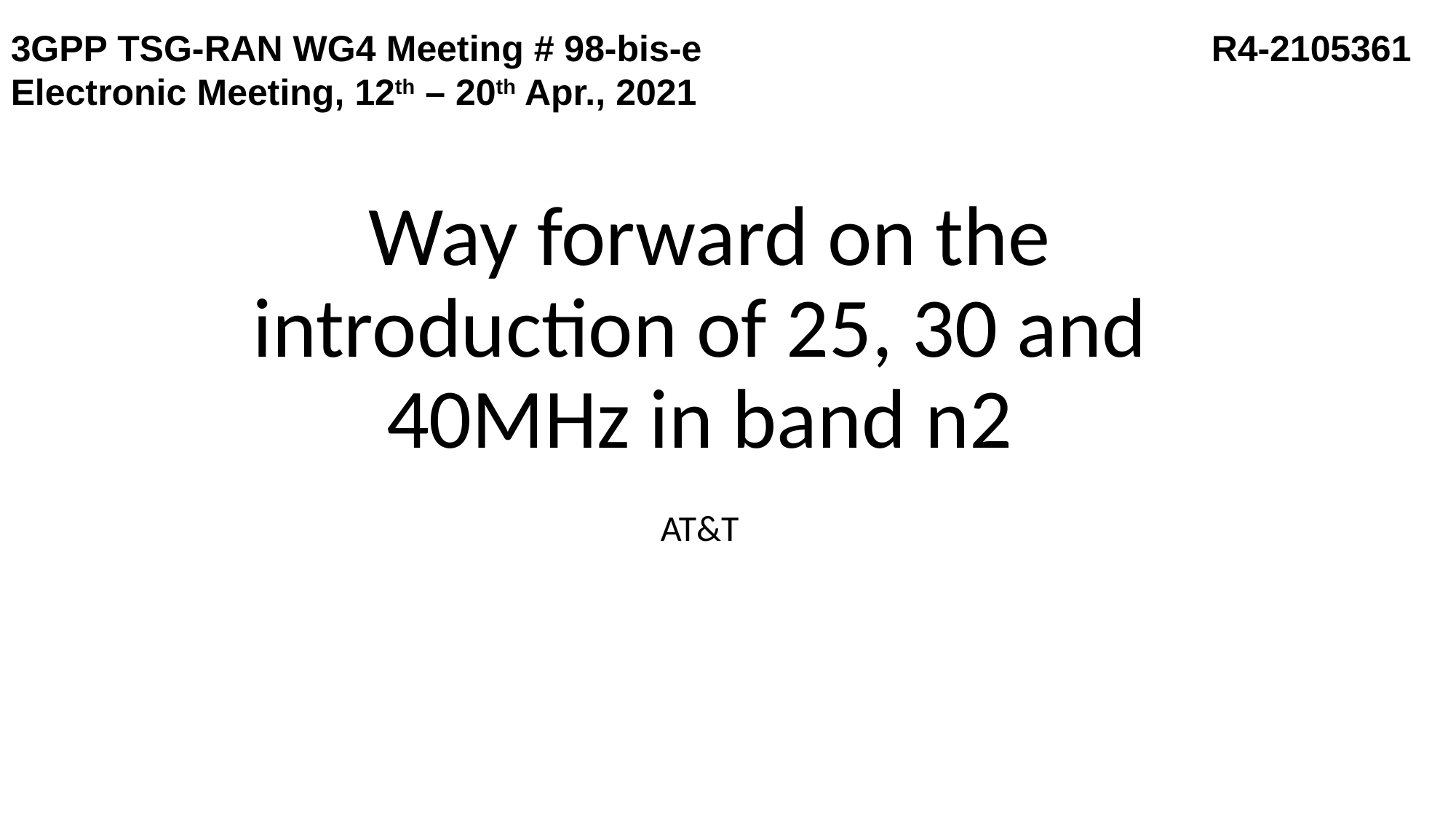

­­­3GPP TSG-RAN WG4 Meeting # 98-bis-e	          			    	R4-2105361
Electronic Meeting, 12th – 20th Apr., 2021
# Way forward on the introduction of 25, 30 and 40MHz in band n2
AT&T